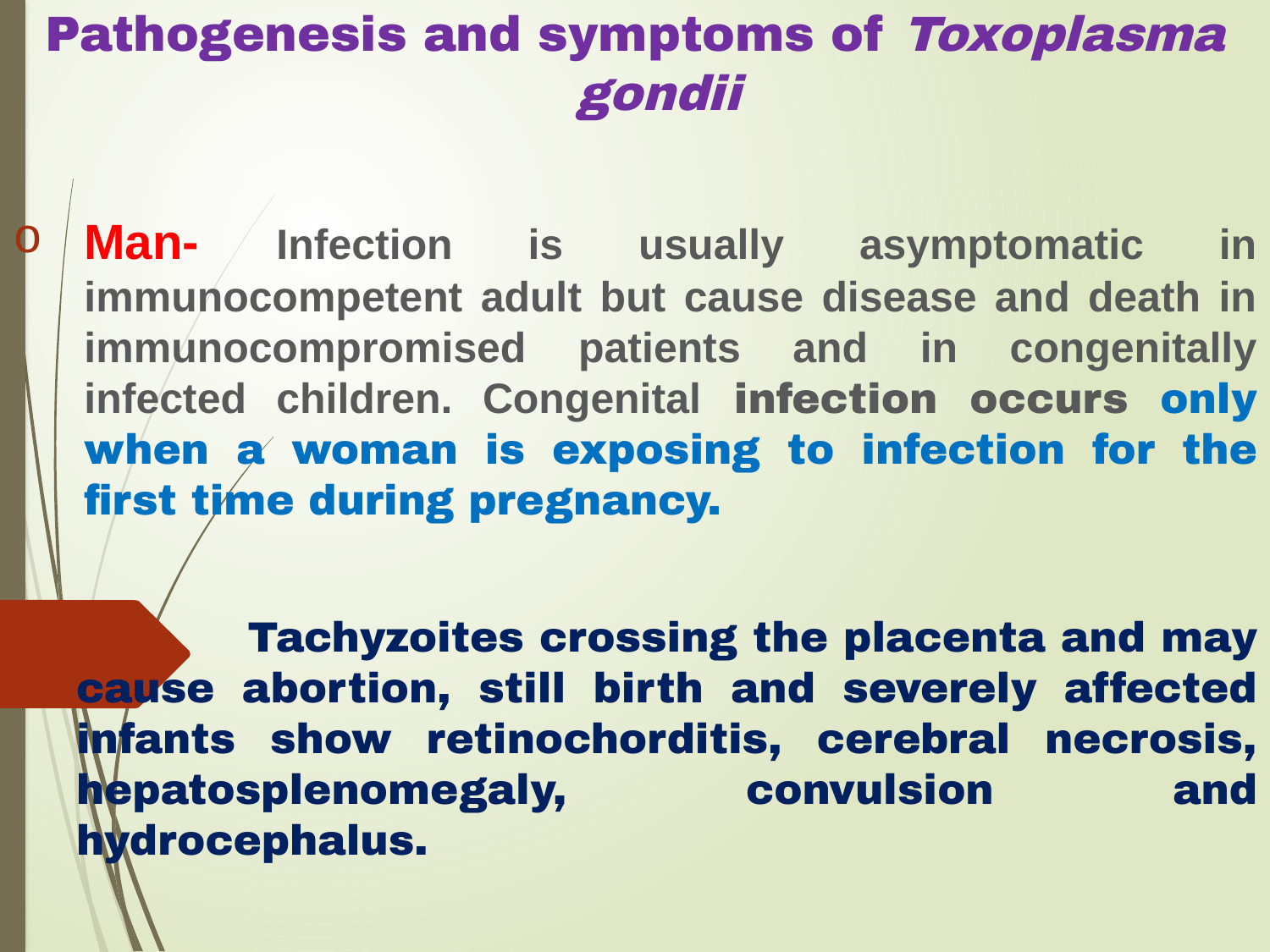

# Pathogenesis and symptoms of Toxoplasma gondii

Man- Infection is usually asymptomatic in immunocompetent adult but cause disease and death in immunocompromised patients and in congenitally infected children. Congenital infection occurs only when a woman is exposing to infection for the first time during pregnancy.

           Tachyzoites crossing the placenta and may cause abortion, still birth and severely affected infants show retinochorditis, cerebral necrosis, hepatosplenomegaly, convulsion and hydrocephalus.